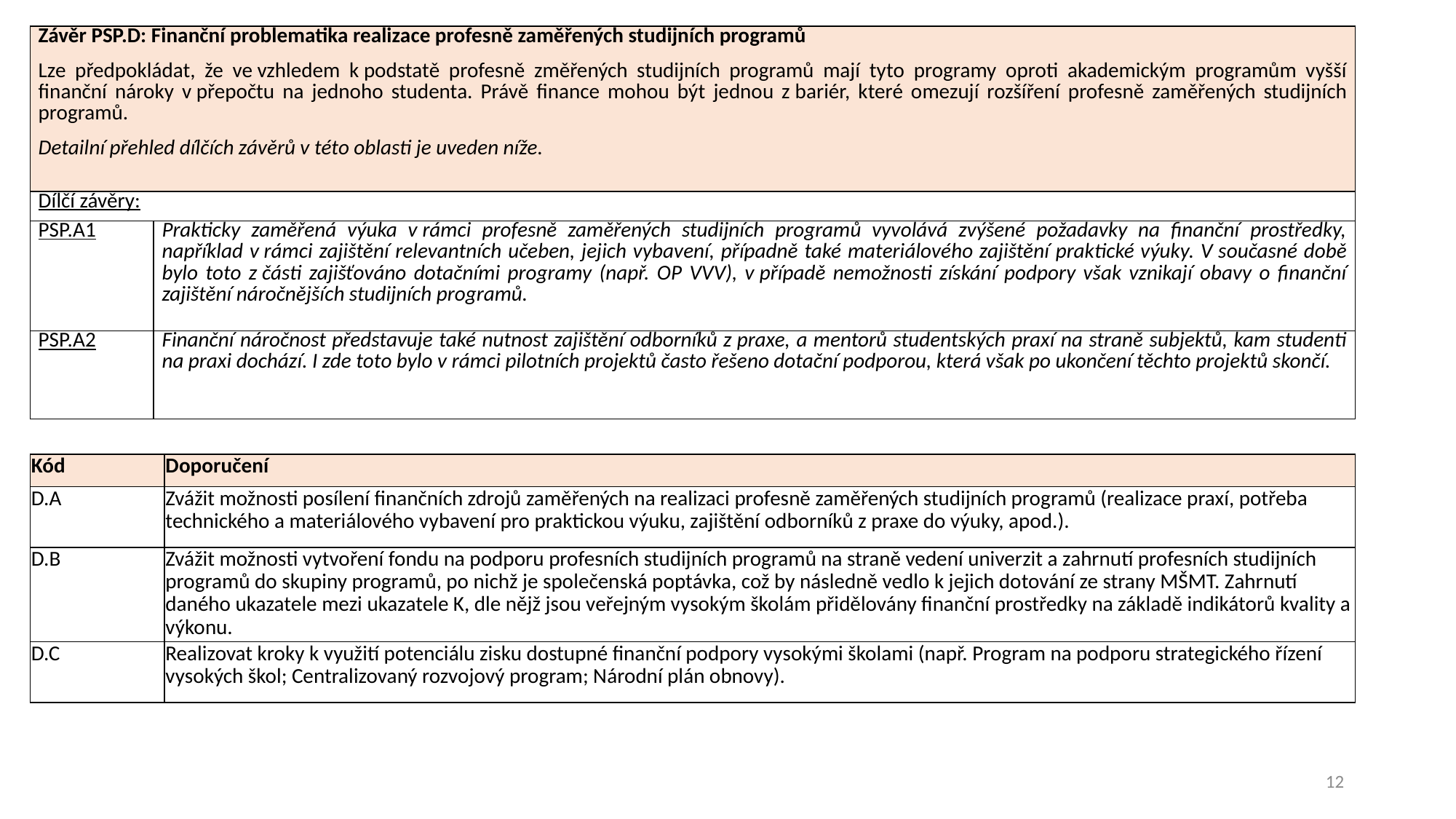

| Závěr PSP.D: Finanční problematika realizace profesně zaměřených studijních programů Lze předpokládat, že ve vzhledem k podstatě profesně změřených studijních programů mají tyto programy oproti akademickým programům vyšší finanční nároky v přepočtu na jednoho studenta. Právě finance mohou být jednou z bariér, které omezují rozšíření profesně zaměřených studijních programů. Detailní přehled dílčích závěrů v této oblasti je uveden níže. |  |
| --- | --- |
| Dílčí závěry: |  |
| PSP.A1 | Prakticky zaměřená výuka v rámci profesně zaměřených studijních programů vyvolává zvýšené požadavky na finanční prostředky, například v rámci zajištění relevantních učeben, jejich vybavení, případně také materiálového zajištění praktické výuky. V současné době bylo toto z části zajišťováno dotačními programy (např. OP VVV), v případě nemožnosti získání podpory však vznikají obavy o finanční zajištění náročnějších studijních programů. |
| PSP.A2 | Finanční náročnost představuje také nutnost zajištění odborníků z praxe, a mentorů studentských praxí na straně subjektů, kam studenti na praxi dochází. I zde toto bylo v rámci pilotních projektů často řešeno dotační podporou, která však po ukončení těchto projektů skončí. |
| Kód | Doporučení |
| --- | --- |
| D.A | Zvážit možnosti posílení finančních zdrojů zaměřených na realizaci profesně zaměřených studijních programů (realizace praxí, potřeba technického a materiálového vybavení pro praktickou výuku, zajištění odborníků z praxe do výuky, apod.). |
| D.B | Zvážit možnosti vytvoření fondu na podporu profesních studijních programů na straně vedení univerzit a zahrnutí profesních studijních programů do skupiny programů, po nichž je společenská poptávka, což by následně vedlo k jejich dotování ze strany MŠMT. Zahrnutí daného ukazatele mezi ukazatele K, dle nějž jsou veřejným vysokým školám přidělovány finanční prostředky na základě indikátorů kvality a výkonu. |
| D.C | Realizovat kroky k využití potenciálu zisku dostupné finanční podpory vysokými školami (např. Program na podporu strategického řízení vysokých škol; Centralizovaný rozvojový program; Národní plán obnovy). |
12